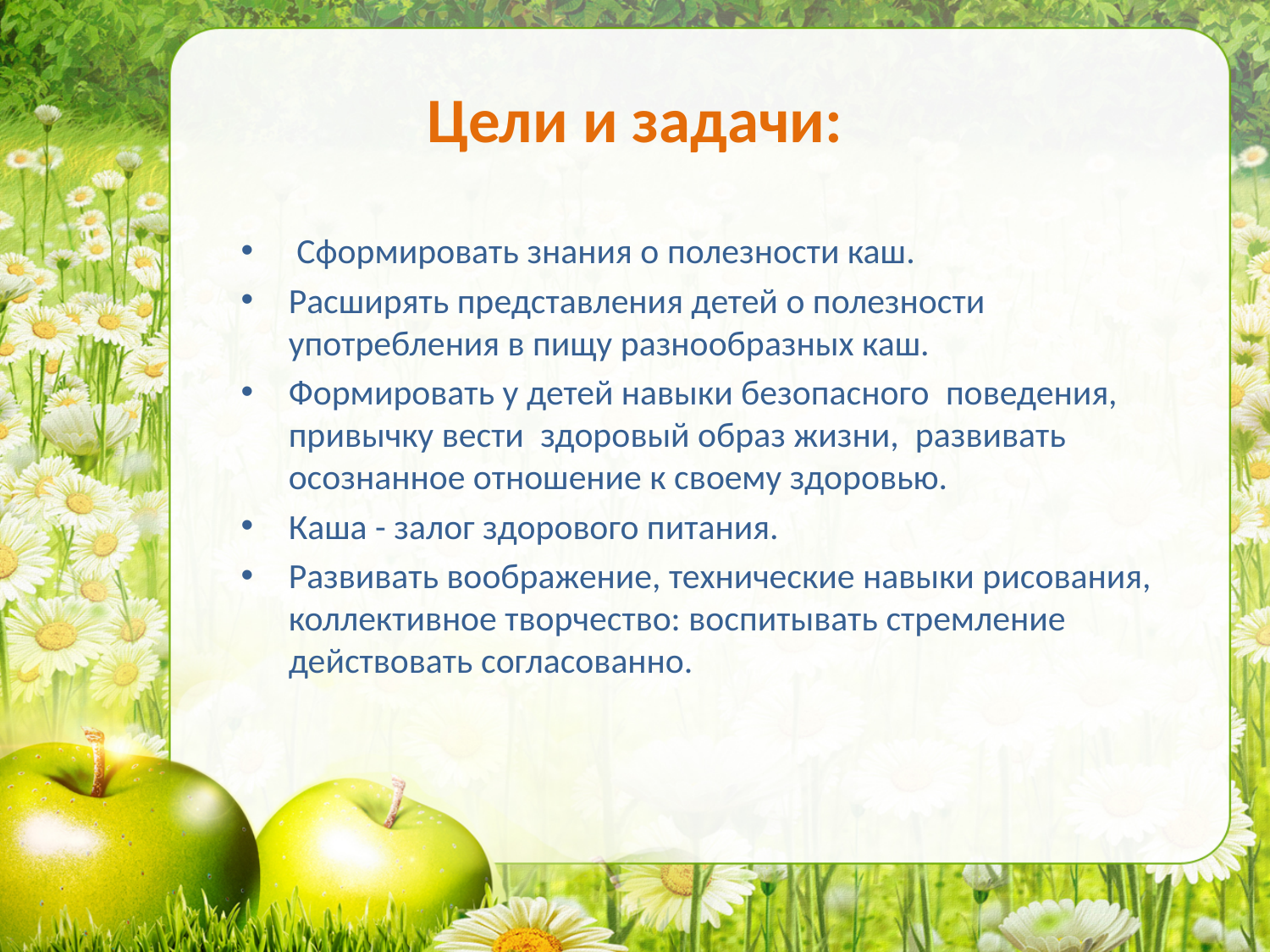

# Цели и задачи:
 Сформировать знания о полезности каш.
Расширять представления детей о полезности употребления в пищу разнообразных каш.
Формировать у детей навыки безопасного  поведения,  привычку вести  здоровый образ жизни,  развивать осознанное отношение к своему здоровью.
Каша - залог здорового питания.
Развивать воображение, технические навыки рисования, коллективное творчество: воспитывать стремление действовать согласованно.